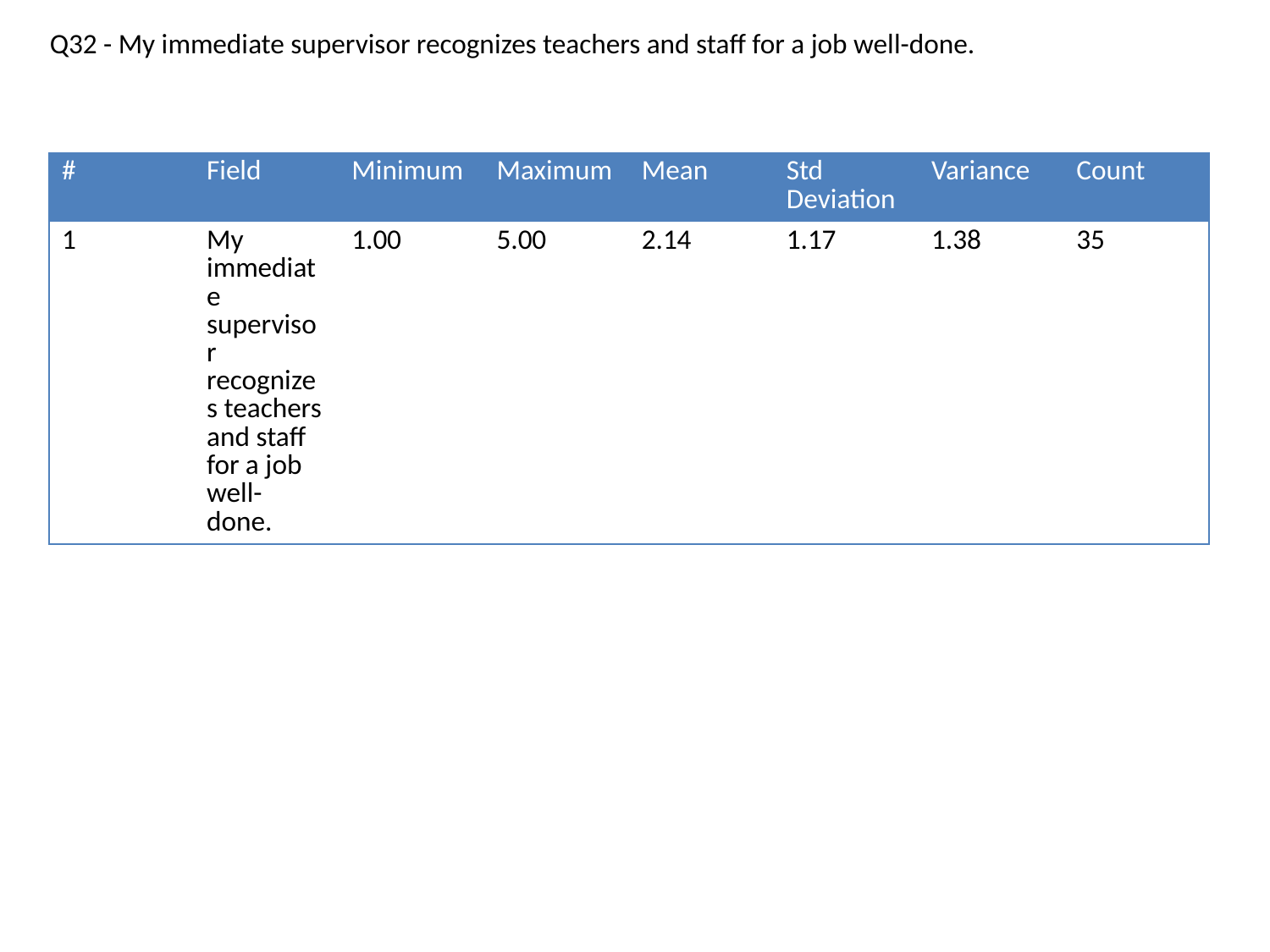

Q32 - My immediate supervisor recognizes teachers and staff for a job well-done.
| # | Field | Minimum | Maximum | Mean | Std Deviation | Variance | Count |
| --- | --- | --- | --- | --- | --- | --- | --- |
| 1 | My immediate supervisor recognizes teachers and staff for a job well-done. | 1.00 | 5.00 | 2.14 | 1.17 | 1.38 | 35 |